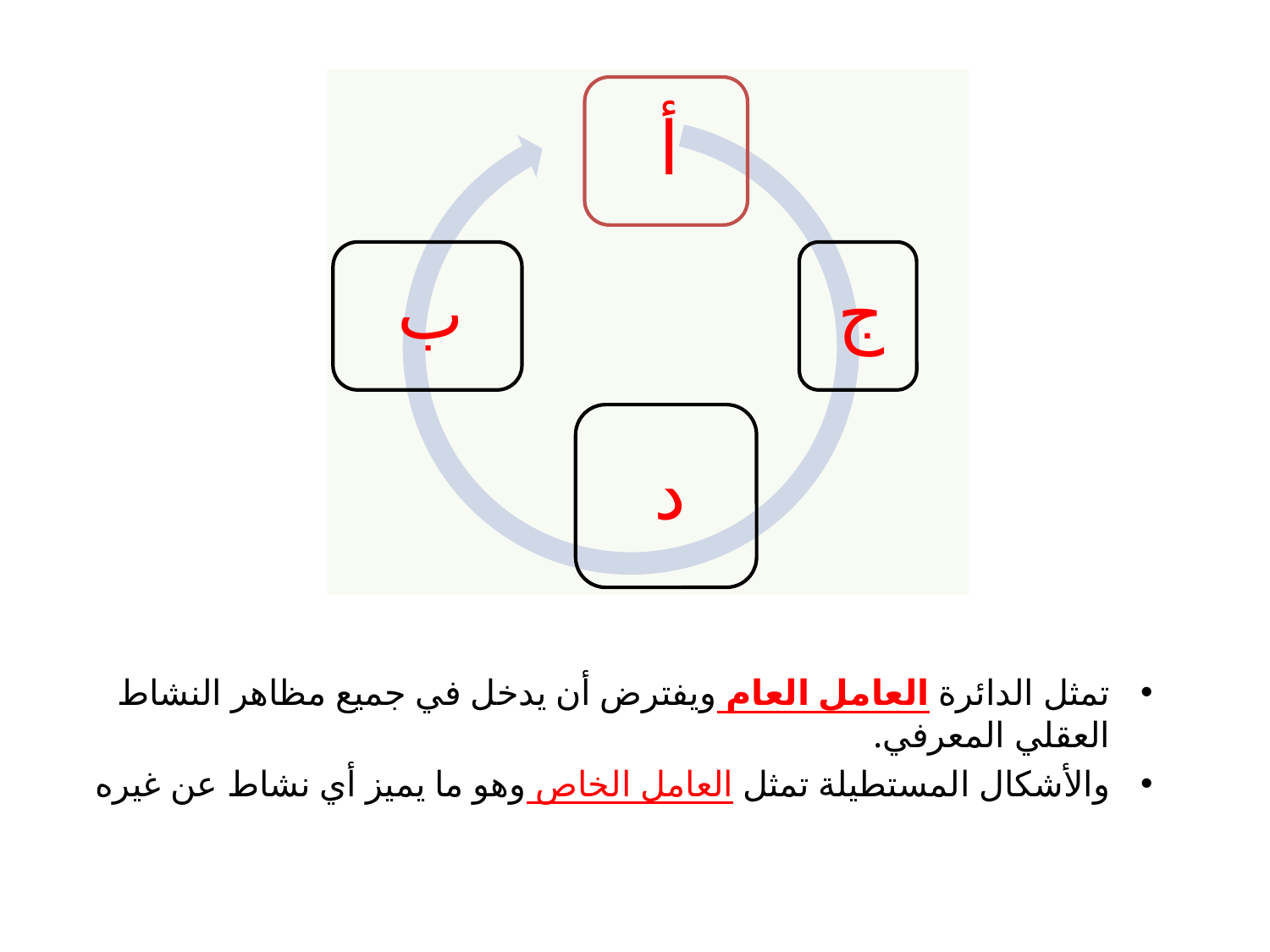

أ
ج
د
ب
تمثل الدائرة العامل العام ويفترض أن يدخل في جميع مظاهر النشاط العقلي المعرفي.
والأشكال المستطيلة تمثل العامل الخاص وهو ما يميز أي نشاط عن غيره